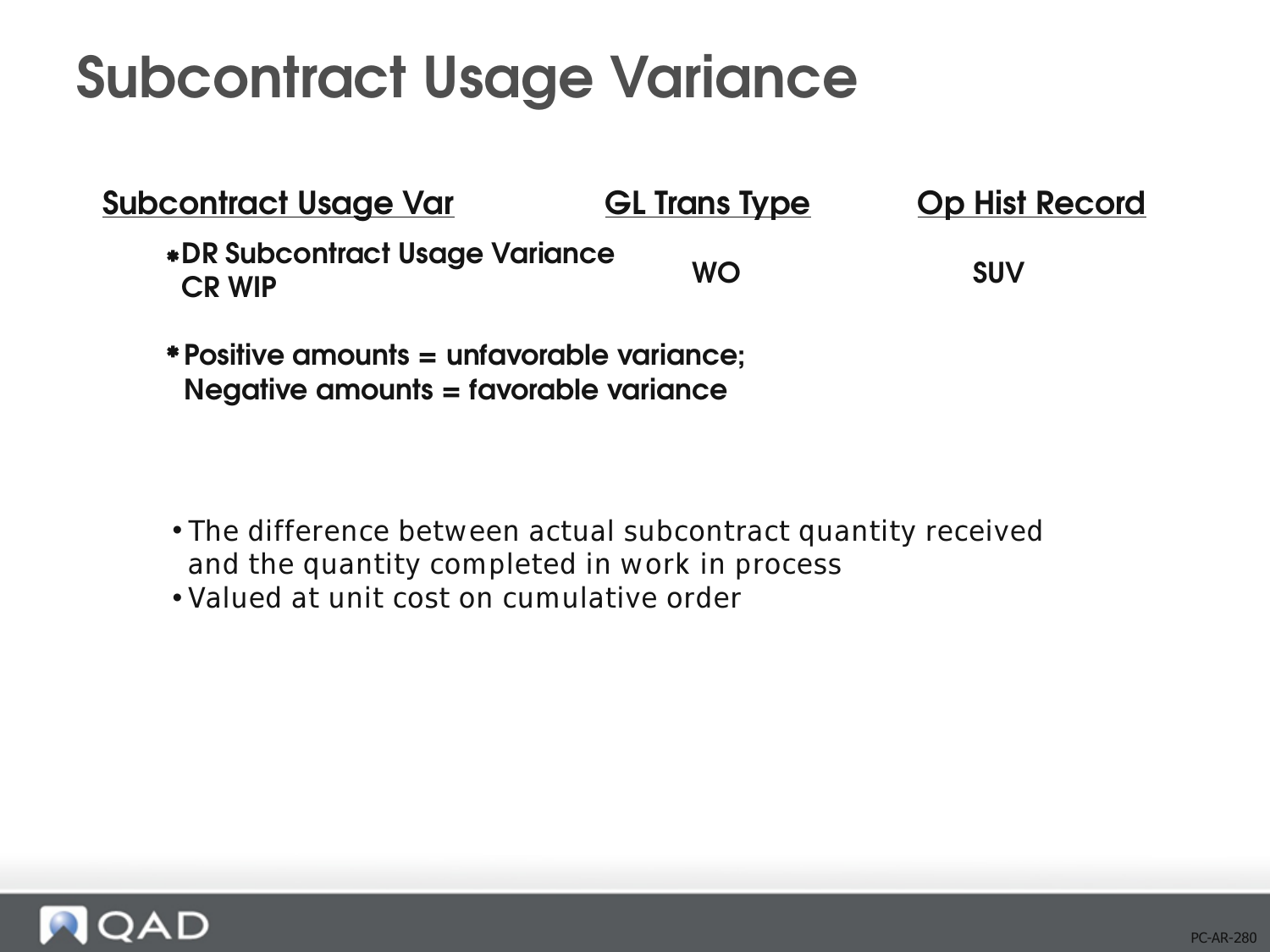

# Subcontract Usage Variance
Subcontract Usage Var
		DR Subcontract Usage Variance
		CR WIP

GL Trans Type
		WO
Op Hist Record
		SUV
*
		Positive amounts = unfavorable variance;
		Negative amounts = favorable variance
*
The difference between actual subcontract quantity received and the quantity completed in work in process
Valued at unit cost on cumulative order
PC-AR-280